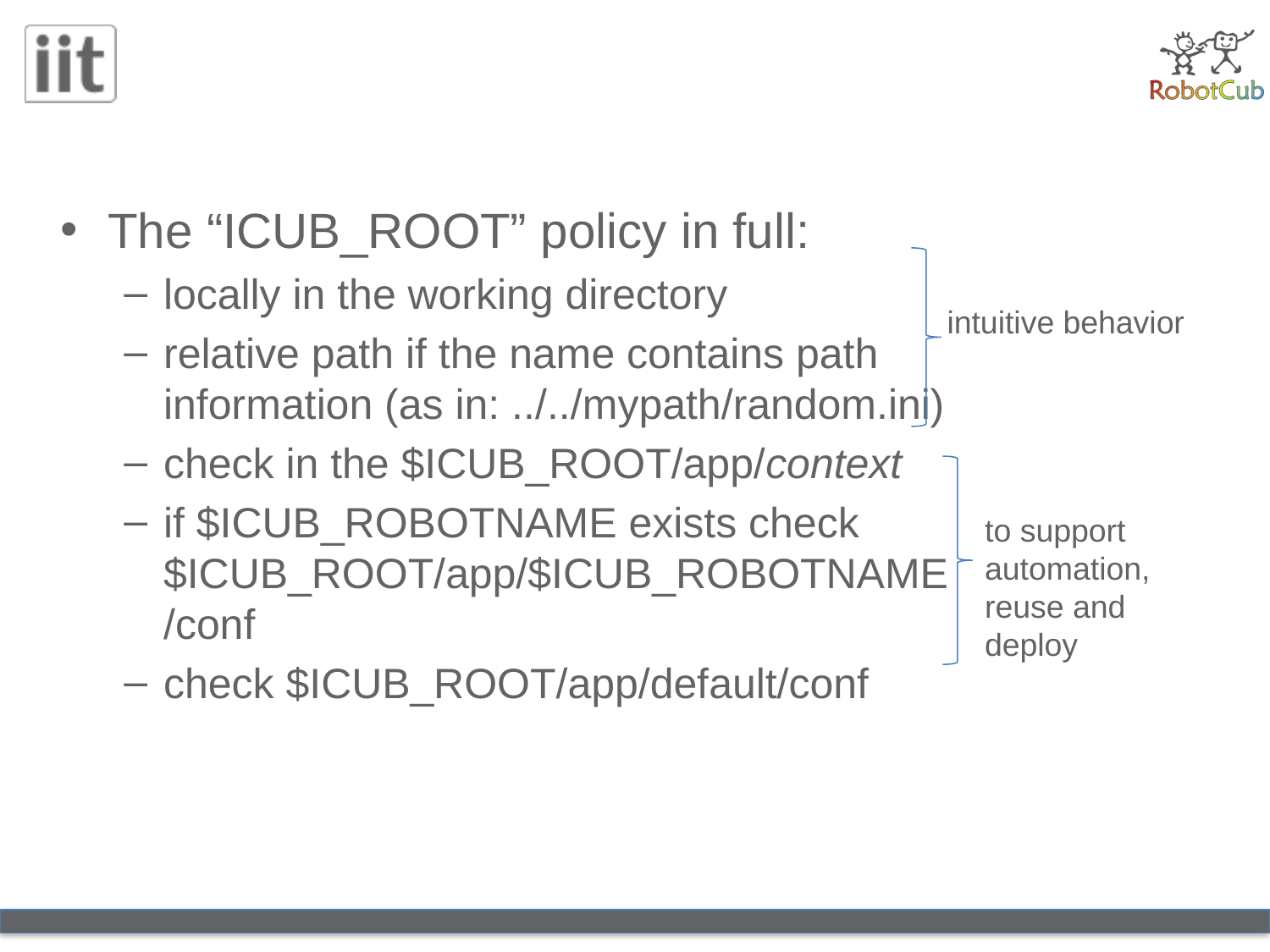

#
The “ICUB_ROOT” policy in full:
locally in the working directory
relative path if the name contains path information (as in: ../../mypath/random.ini)
check in the $ICUB_ROOT/app/context
if $ICUB_ROBOTNAME exists check $ICUB_ROOT/app/$ICUB_ROBOTNAME/conf
check $ICUB_ROOT/app/default/conf

intuitive behavior

to support  automation, reuse and deploy